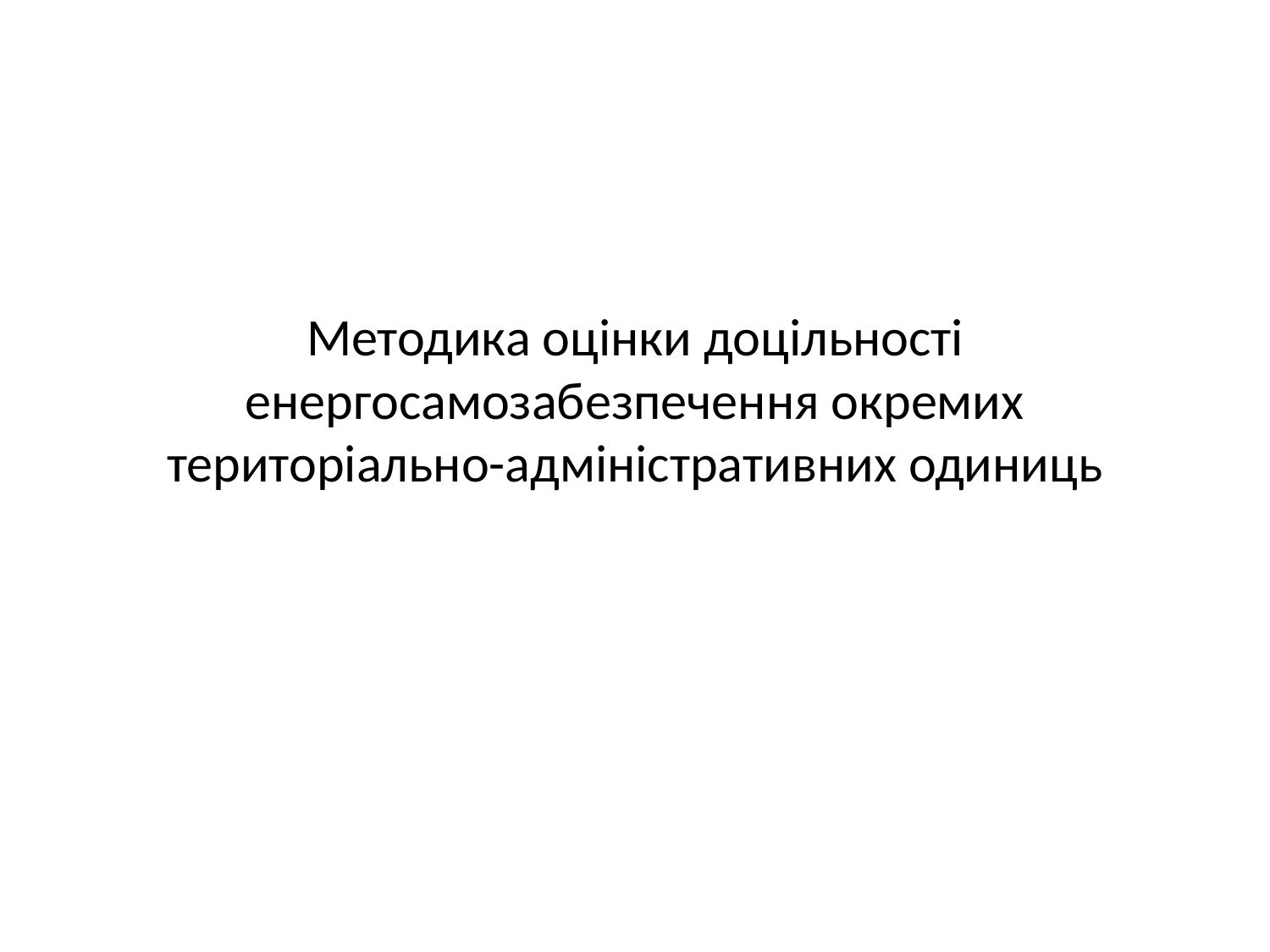

# Методика оцінки доцільності енергосамозабезпечення окремих територіально-адміністративних одиниць